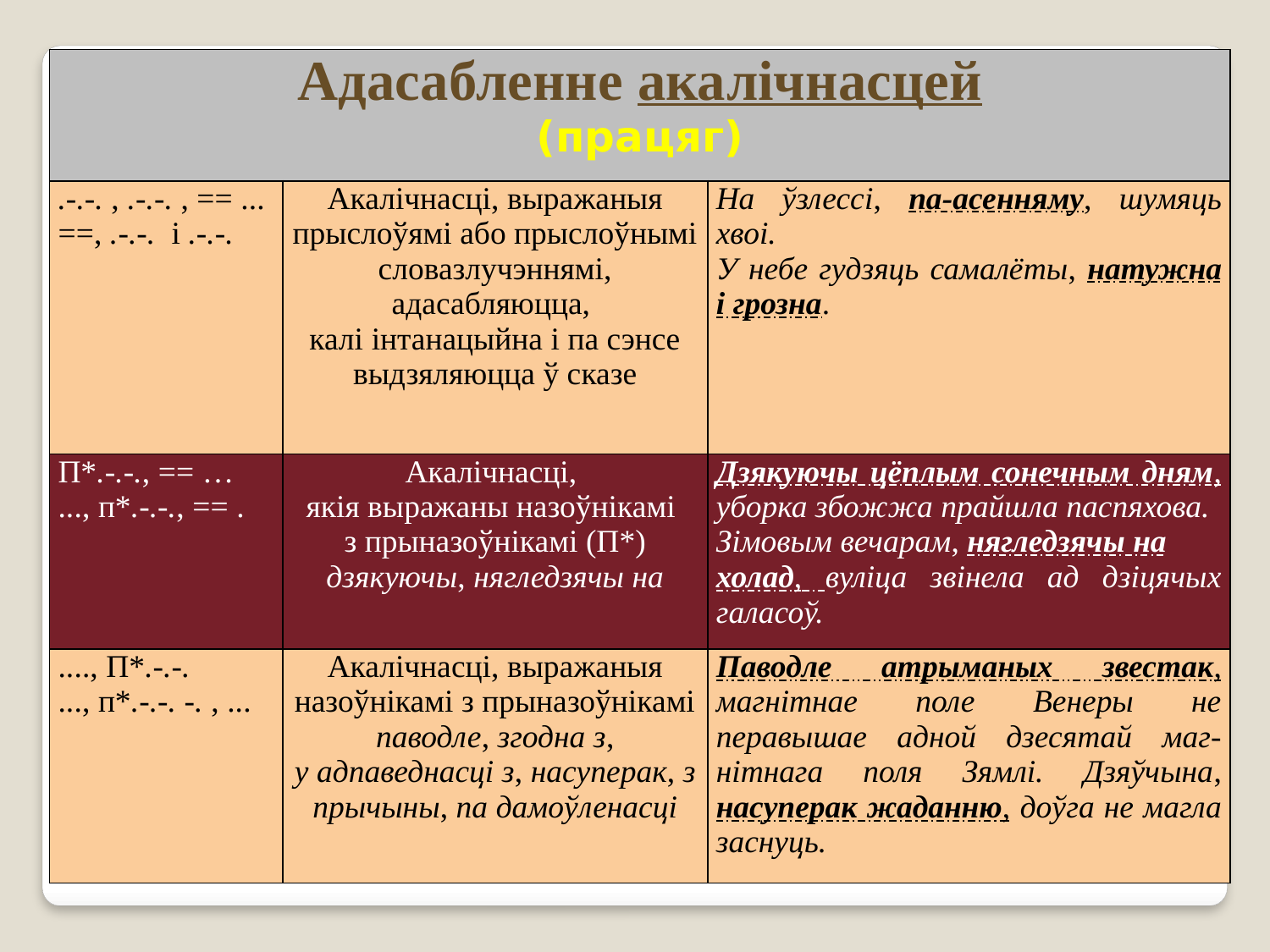

#
| Адасабленне акалічнасцей (працяг) |  |  |
| --- | --- | --- |
| .-.-. , .-.-. , == ... ==, .-.-. і .-.-. | Акалічнасці, выражаныя прыслоўямі або прыслоўнымі словазлучэннямі, адасабляюцца, калі інтанацыйна і па сэнсе выдзяляюцца ў сказе | На ўзлессі, па-асенняму, шумяць хвоі. У небе гудзяць самалёты, натужна і грозна. |
| П\*.-.-., == … ..., п\*.-.-., == . | Акалічнасці, якія выражаны назоўнікамі з прыназоўнікамі (П\*) дзякуючы, нягледзячы на | Дзякуючы цёплым сонечным дням, уборка збожжа прайшла паспяхова. Зімовым вечарам, нягледзячы на холад, вуліца звінела ад дзіцячых галасоў. |
| ...., П\*.-.-. ..., п\*.-.-. -. , ... | Акалічнасці, выражаныя назоўнікамі з прыназоўнікамі паводле, згодна з, у адпаведнасці з, насуперак, з прычыны, па дамоўленасці | Паводле атрыманых звестак, магнітнае поле Венеры не перавышае адной дзесятай маг-нітнага поля Зямлі. Дзяўчына, насуперак жаданню, доўга не магла заснуць. |